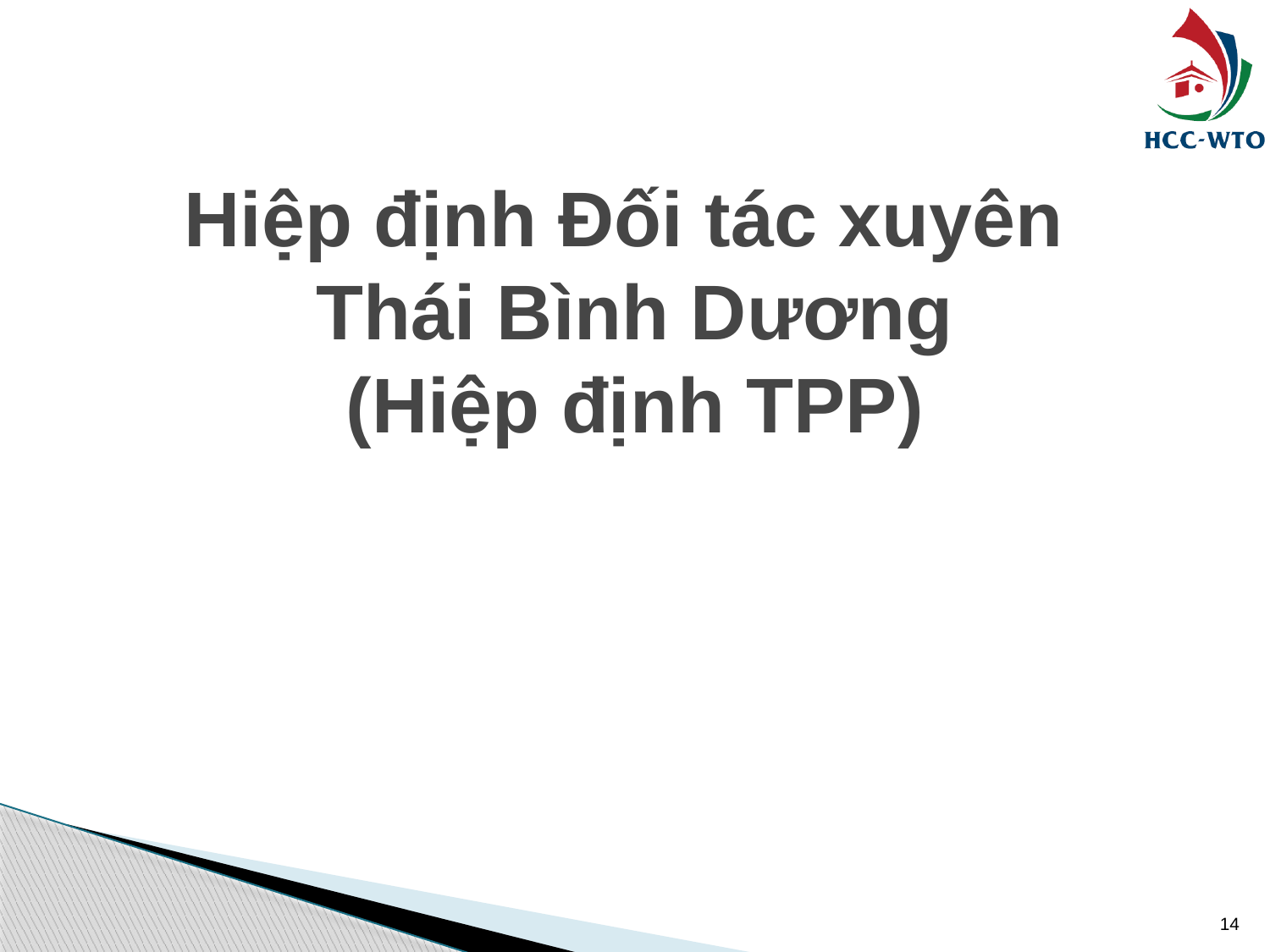

# Hiệp định Đối tác xuyên Thái Bình Dương (Hiệp định TPP)

14